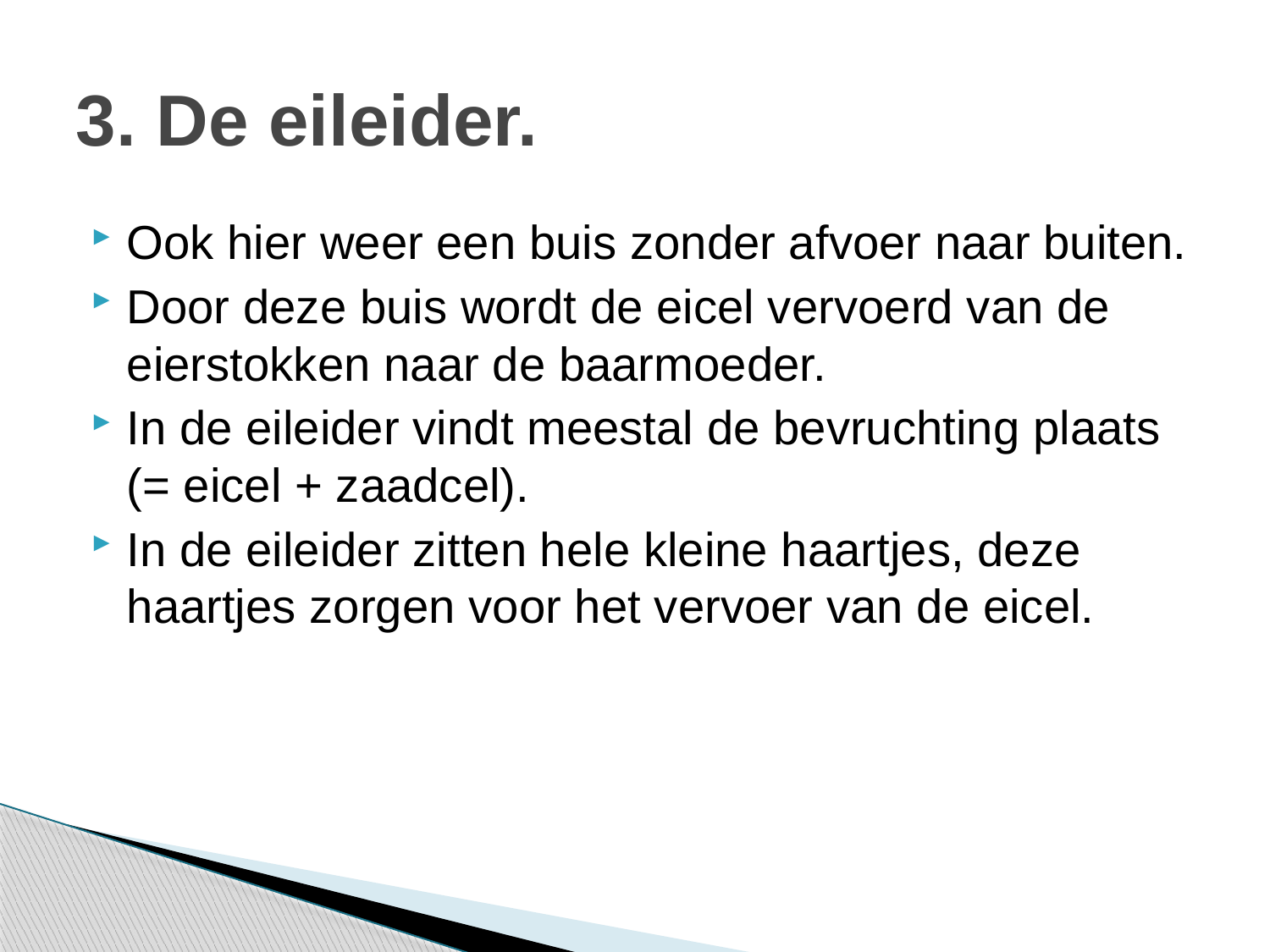

# 3. De eileider.
Ook hier weer een buis zonder afvoer naar buiten.
Door deze buis wordt de eicel vervoerd van de eierstokken naar de baarmoeder.
In de eileider vindt meestal de bevruchting plaats (= eicel + zaadcel).
In de eileider zitten hele kleine haartjes, deze haartjes zorgen voor het vervoer van de eicel.